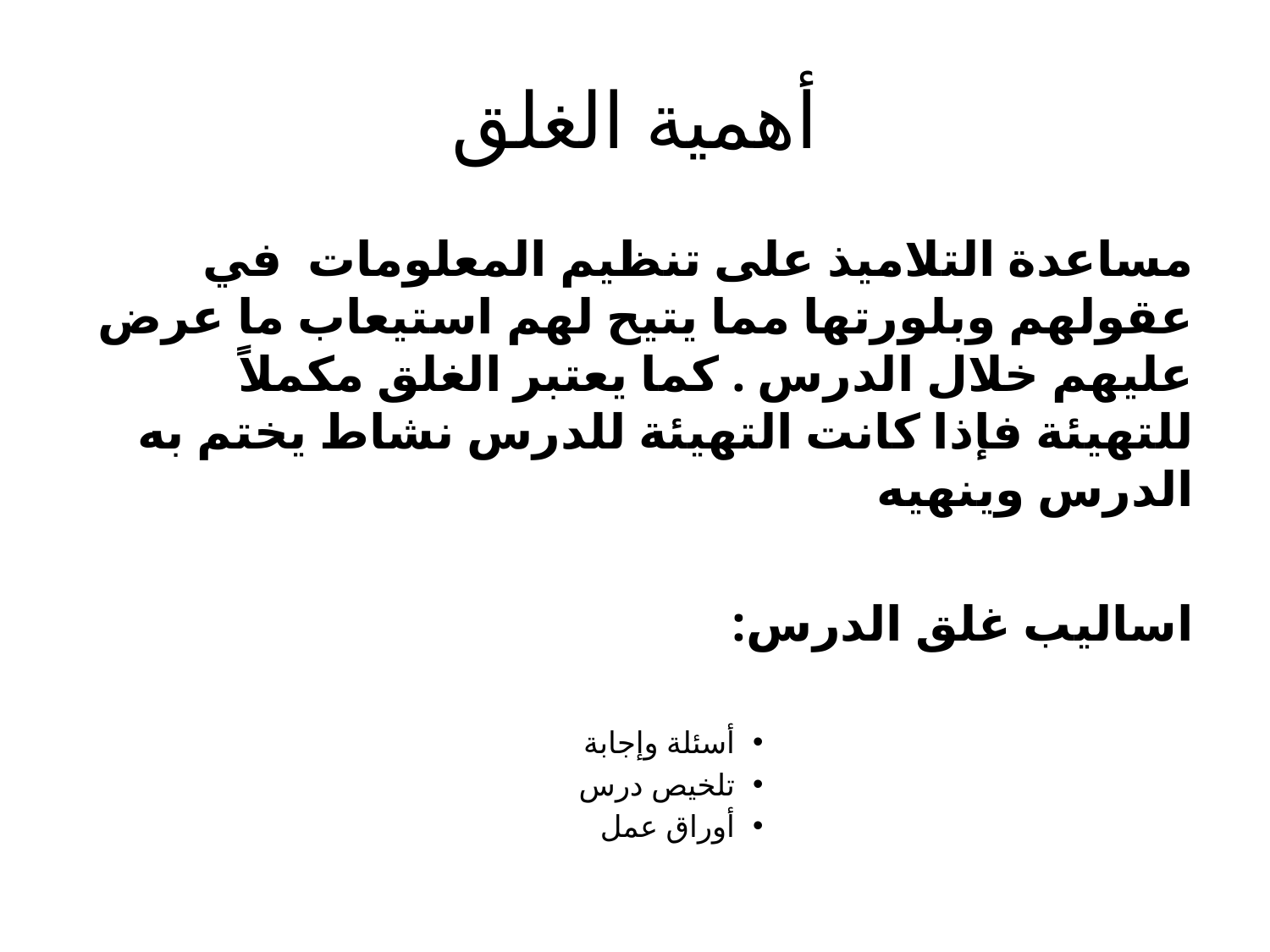

# أهمية الغلق
مساعدة التلاميذ على تنظيم المعلومات  في عقولهم وبلورتها مما يتيح لهم استيعاب ما عرض عليهم خلال الدرس . كما يعتبر الغلق مكملاً للتهيئة فإذا كانت التهيئة للدرس نشاط يختم به الدرس وينهيه

اساليب غلق الدرس:

أسئلة وإجابة
تلخيص درس
أوراق عمل